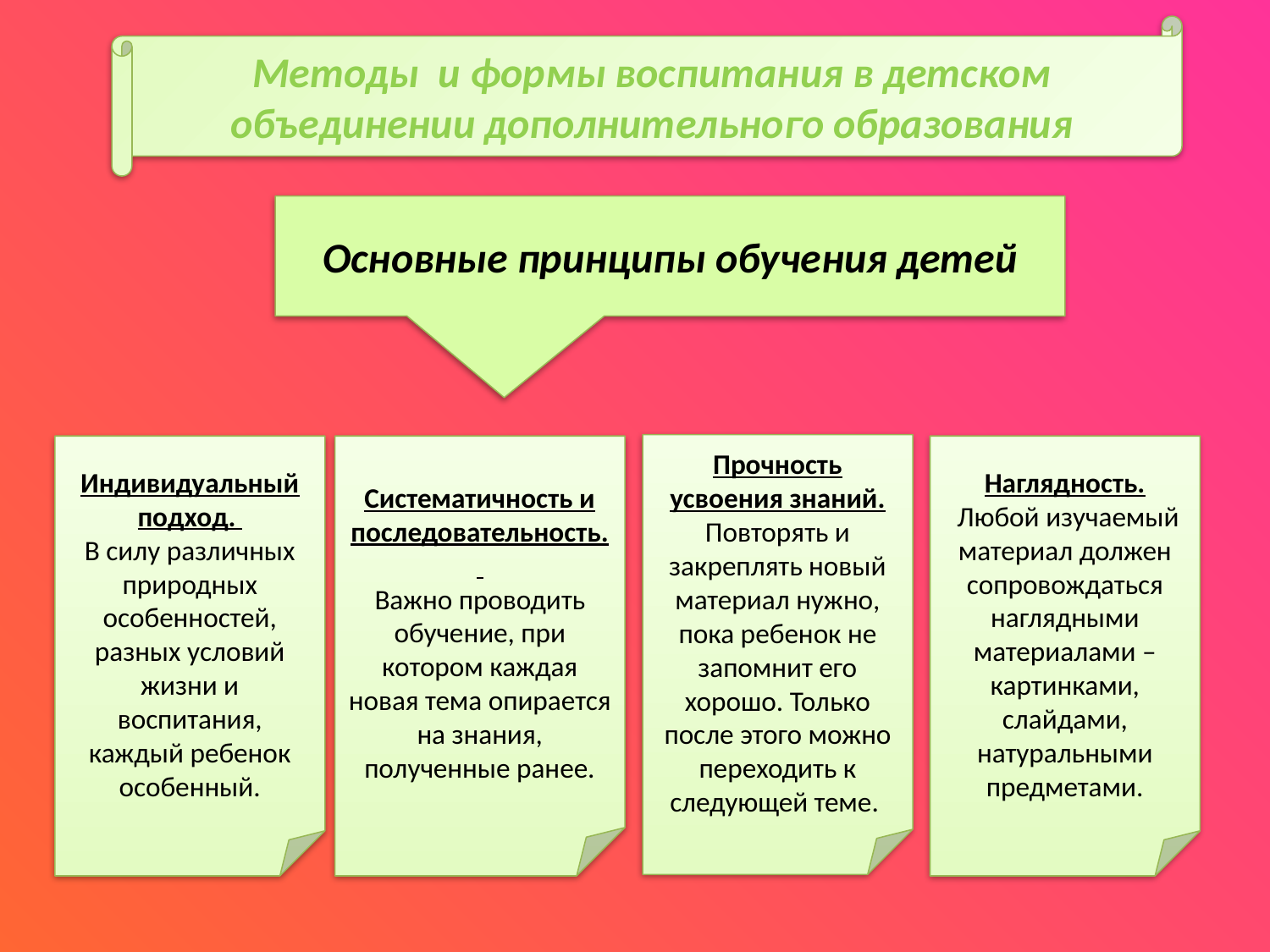

Методы  и формы воспитания в детском объединении дополнительного образования
Основные принципы обучения детей
Прочность усвоения знаний. Повторять и закреплять новый материал нужно, пока ребенок не запомнит его хорошо. Только после этого можно переходить к следующей теме.
Индивидуальный подход.
В силу различных природных особенностей, разных условий жизни и воспитания, каждый ребенок особенный.
Систематичность и последовательность.

Важно проводить обучение, при котором каждая новая тема опирается на знания, полученные ранее.
Наглядность.
 Любой изучаемый материал должен сопровождаться наглядными материалами – картинками, слайдами, натуральными предметами.